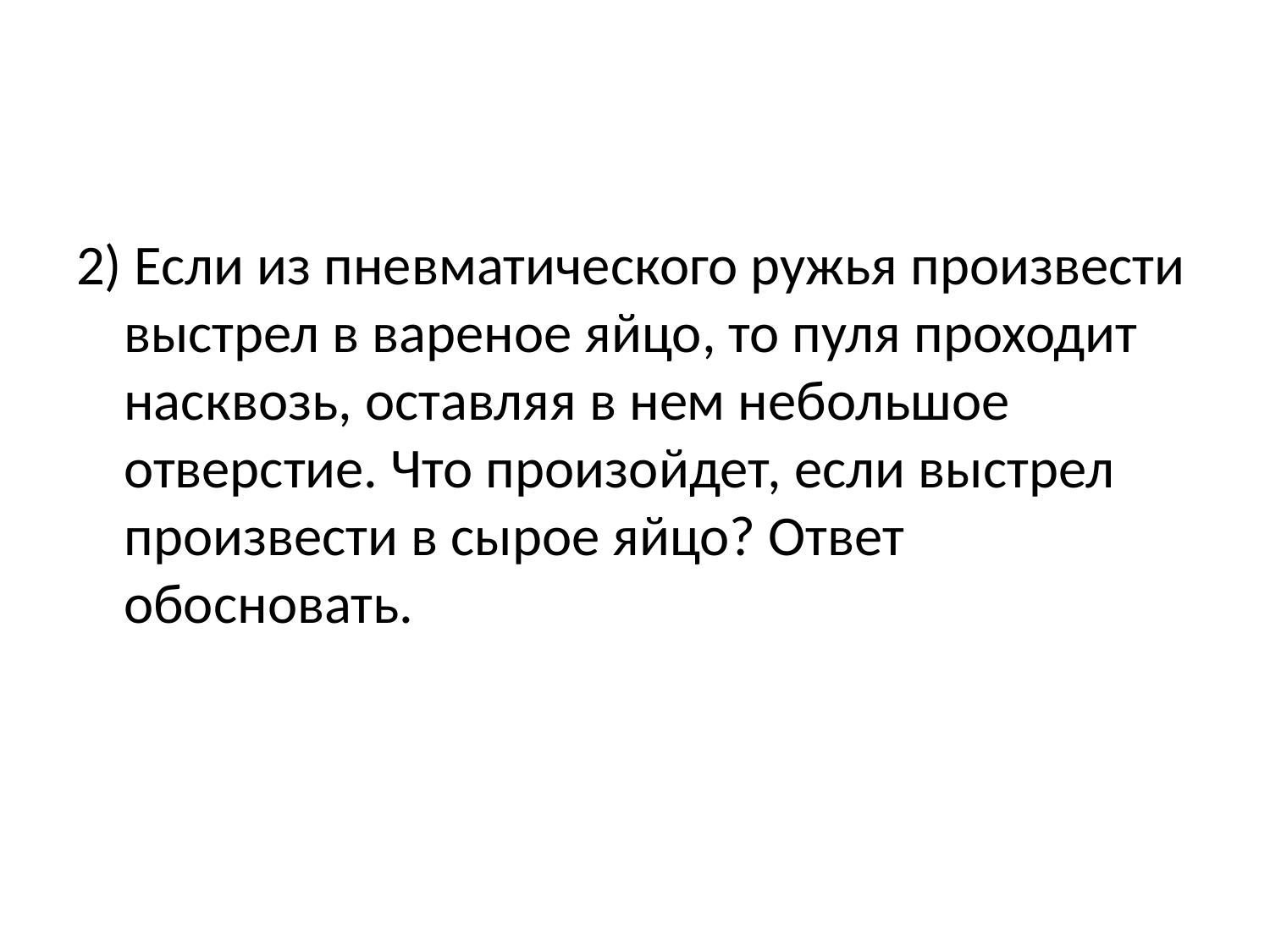

#
2) Если из пневматического ружья произвести выстрел в вареное яйцо, то пуля проходит насквозь, оставляя в нем небольшое отверстие. Что произойдет, если выстрел произвести в сырое яйцо? Ответ обосновать.